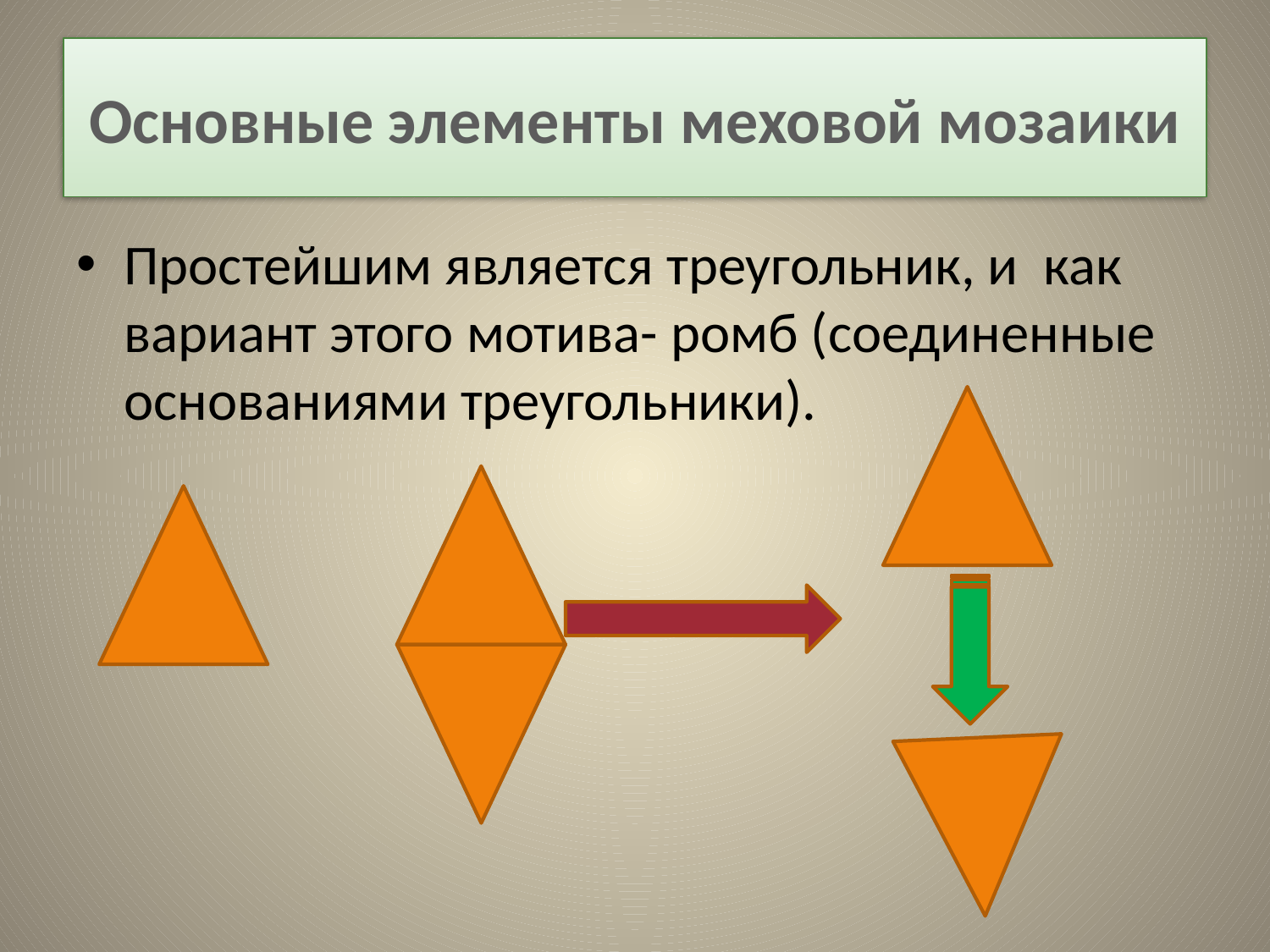

# Основные элементы меховой мозаики
Простейшим является треугольник, и  как вариант этого мотива- ромб (соединенные основаниями треугольники).